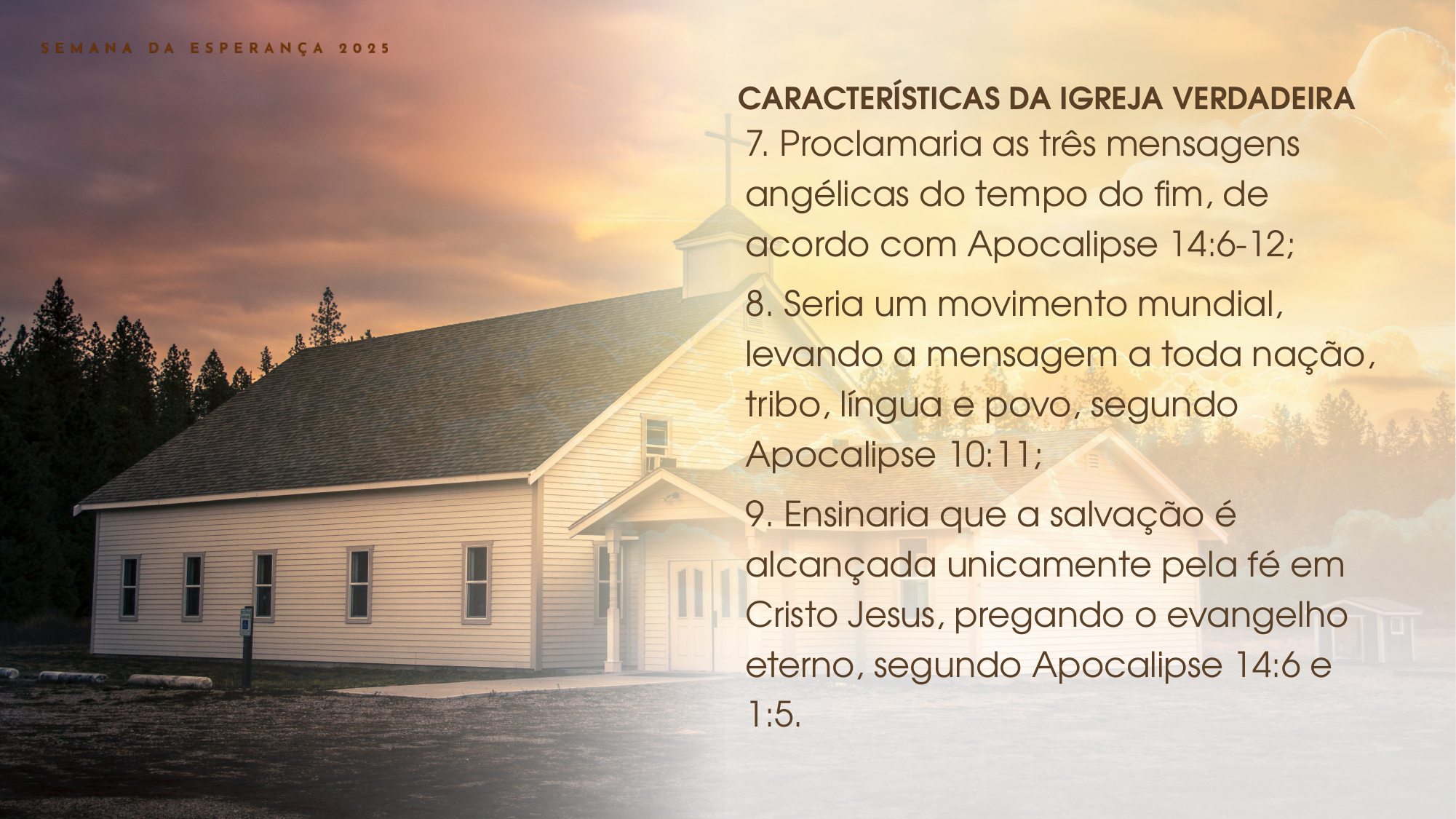

CARACTERÍSTICAS DA IGREJA VERDADEIRA
7. Proclamaria as três mensagens angélicas do tempo do fim, de acordo com Apocalipse 14:6-12;
8. Seria um movimento mundial, levando a mensagem a toda nação, tribo, língua e povo, segundo Apocalipse 10:11;
9. Ensinaria que a salvação é alcançada unicamente pela fé em Cristo Jesus, pregando o evangelho eterno, segundo Apocalipse 14:6 e 1:5.